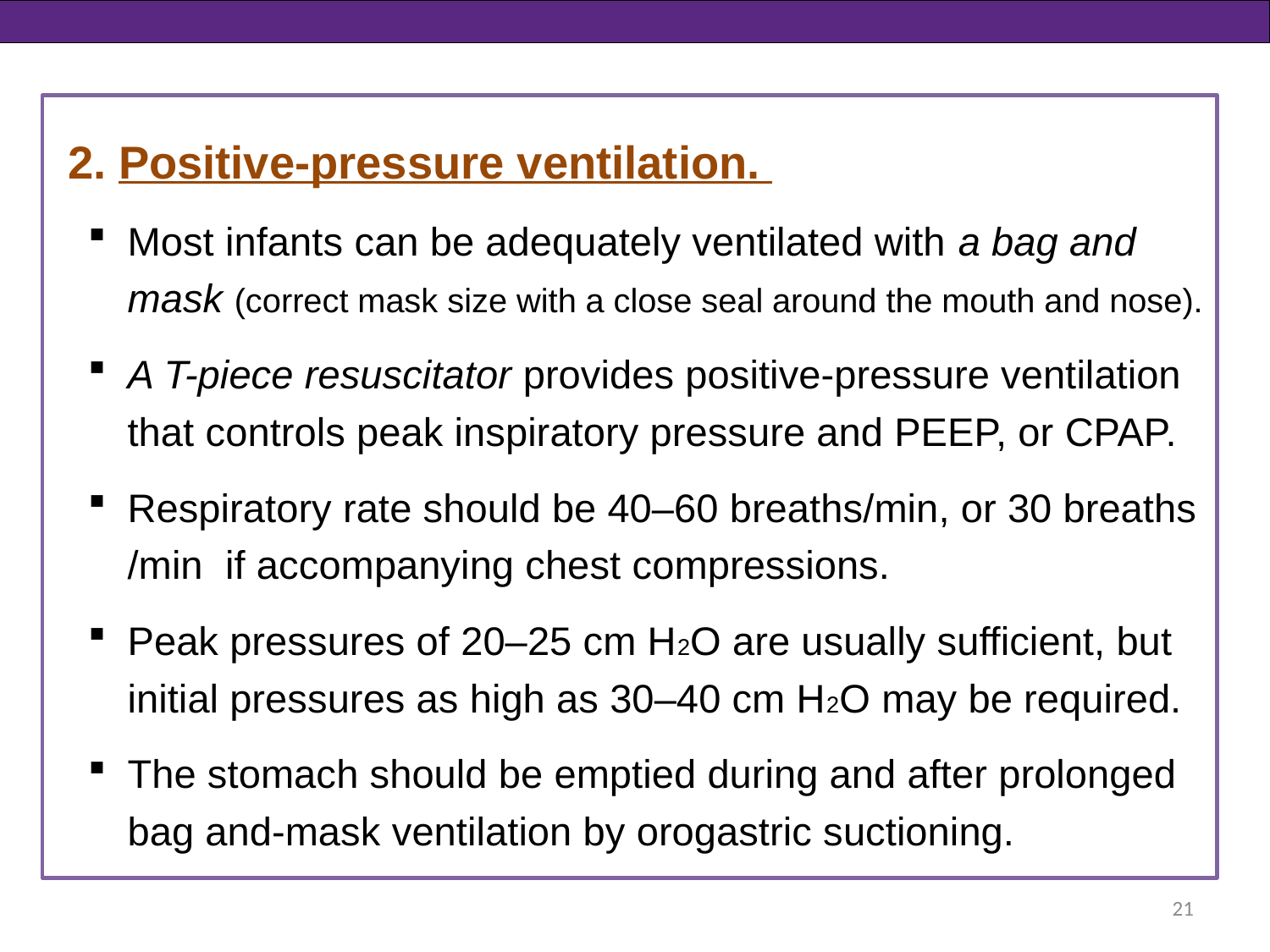

2. Positive-pressure ventilation.
Most infants can be adequately ventilated with a bag and mask (correct mask size with a close seal around the mouth and nose).
A T-piece resuscitator provides positive-pressure ventilation that controls peak inspiratory pressure and PEEP, or CPAP.
Respiratory rate should be 40–60 breaths/min, or 30 breaths /min  if accompanying chest compressions.
Peak pressures of 20–25 cm H2O are usually sufficient, but initial pressures as high as 30–40 cm H2O may be required.
The stomach should be emptied during and after prolonged bag and-mask ventilation by orogastric suctioning.

21